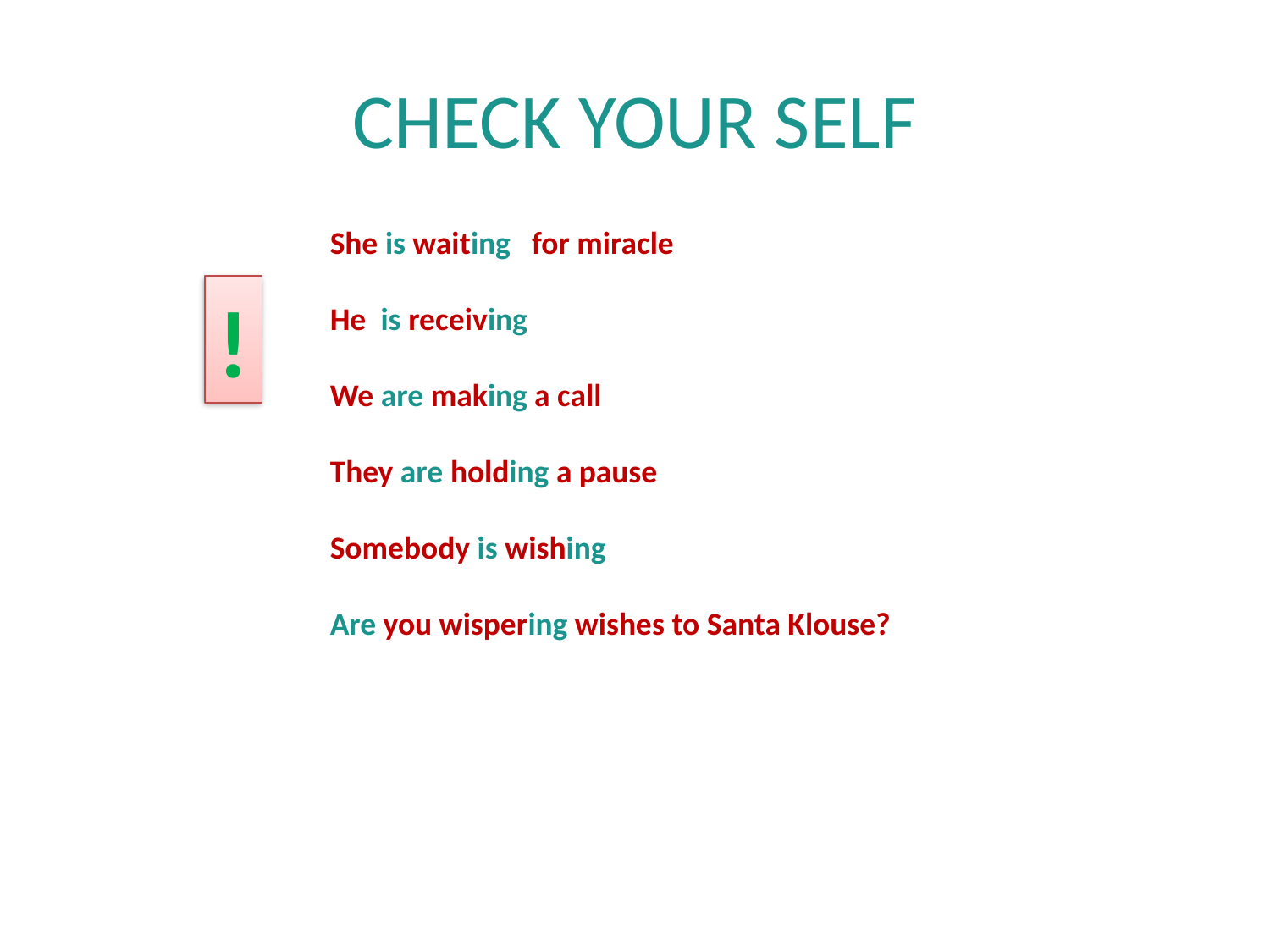

# CHECK YOUR SELF
She is waiting   for miracle

He  is receiving

We are making a call

They are holding a pause

Somebody is wishing

Are you wispering wishes to Santa Klouse?

!